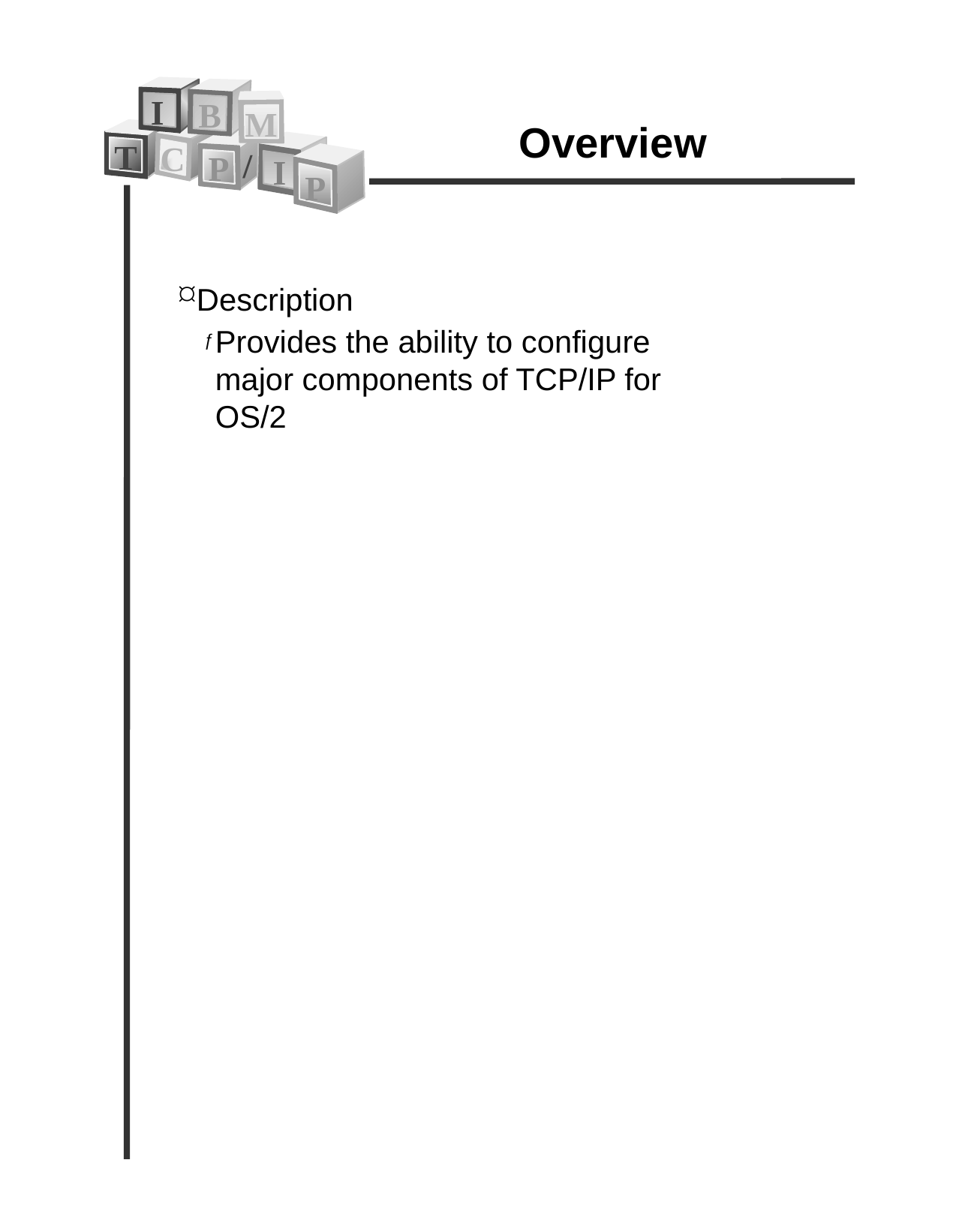

Overview

I

B

M

T
C

/

P

I

P

Description
Provides the ability to configure major components of TCP/IP for OS/2